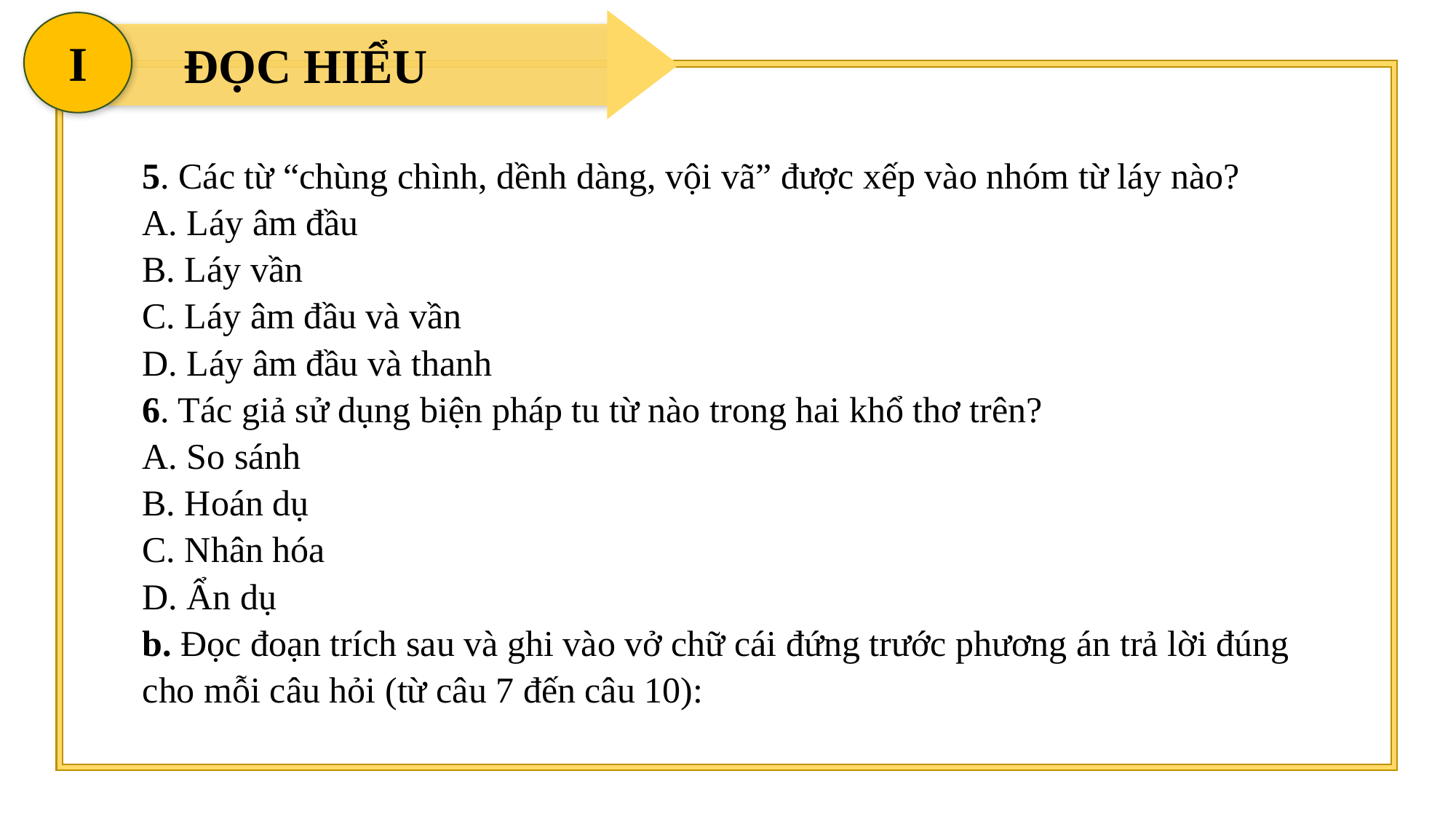

I
ĐỌC HIỂU

5. Các từ “chùng chình, dềnh dàng, vội vã” được xếp vào nhóm từ láy nào?
A. Láy âm đầu
B. Láy vần
C. Láy âm đầu và vần
D. Láy âm đầu và thanh
6. Tác giả sử dụng biện pháp tu từ nào trong hai khổ thơ trên?
A. So sánh
B. Hoán dụ
C. Nhân hóa
D. Ẩn dụ
b. Đọc đoạn trích sau và ghi vào vở chữ cái đứng trước phương án trả lời đúng cho mỗi câu hỏi (từ câu 7 đến câu 10):